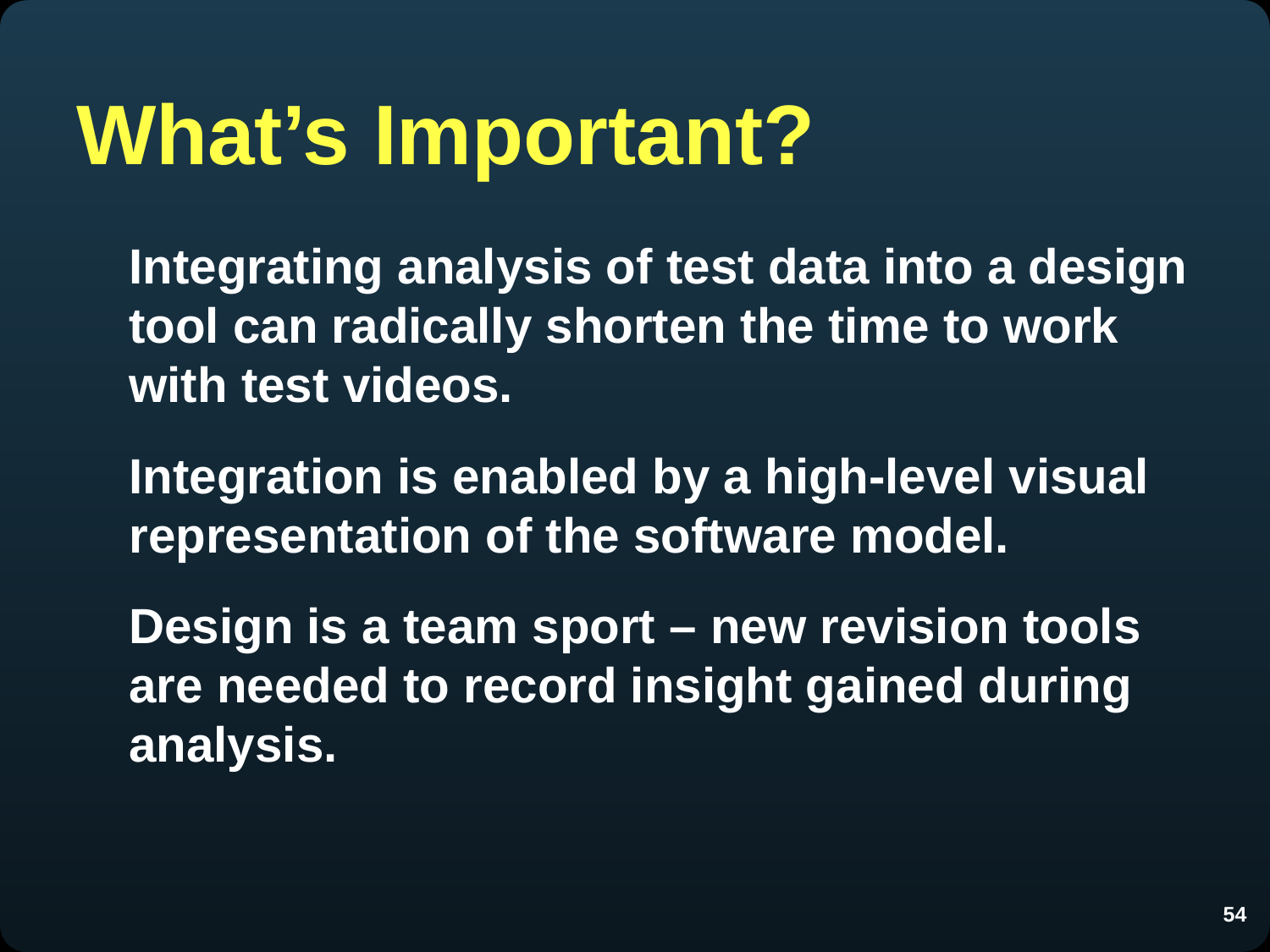

# What’s Important?
Integrating analysis of test data into a design tool can radically shorten the time to work with test videos.
Integration is enabled by a high-level visual representation of the software model.
Design is a team sport – new revision tools are needed to record insight gained during analysis.

54